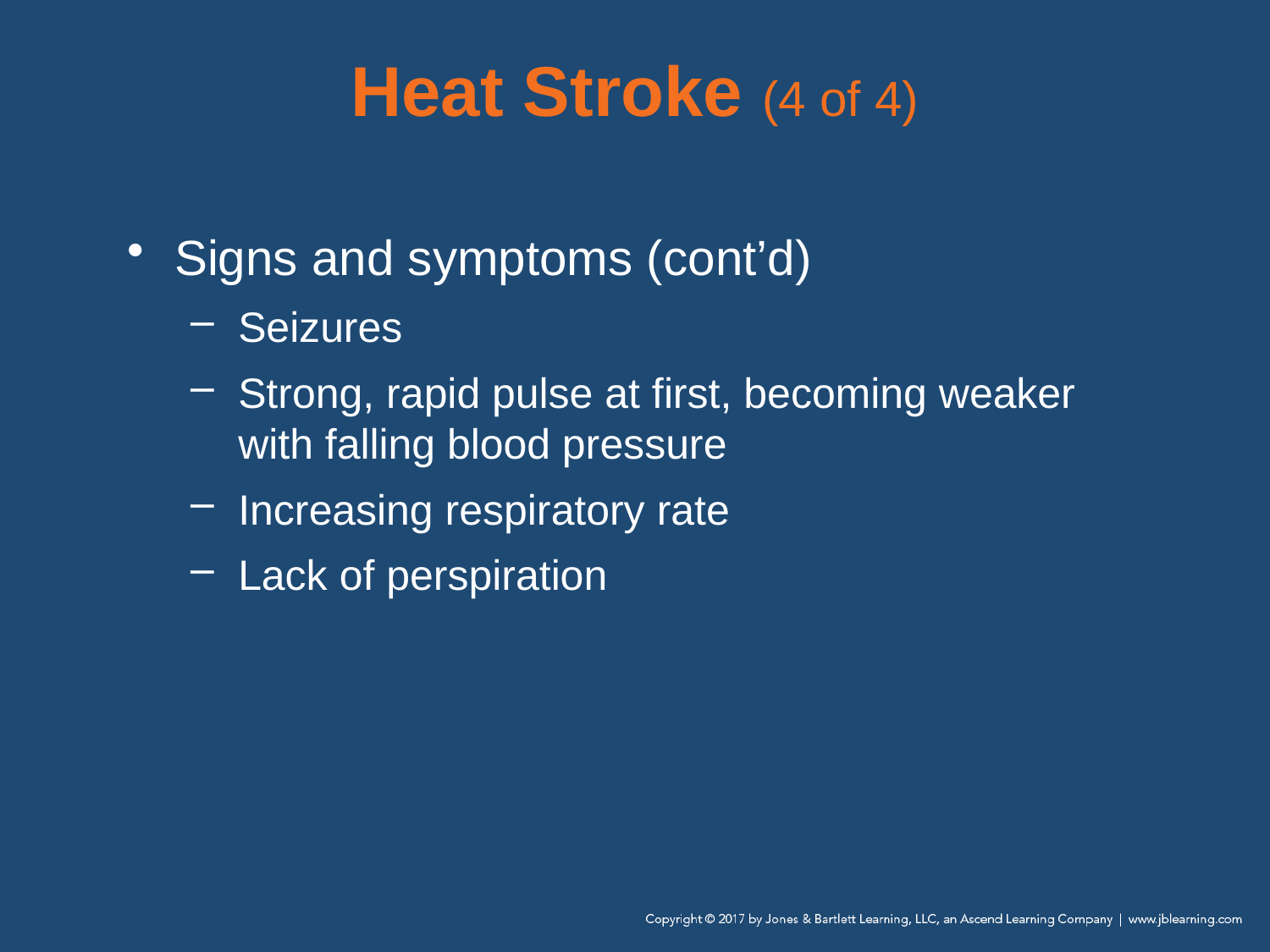

# Heat Stroke (4 of 4)
Signs and symptoms (cont’d)
Seizures
Strong, rapid pulse at first, becoming weaker with falling blood pressure
Increasing respiratory rate
Lack of perspiration